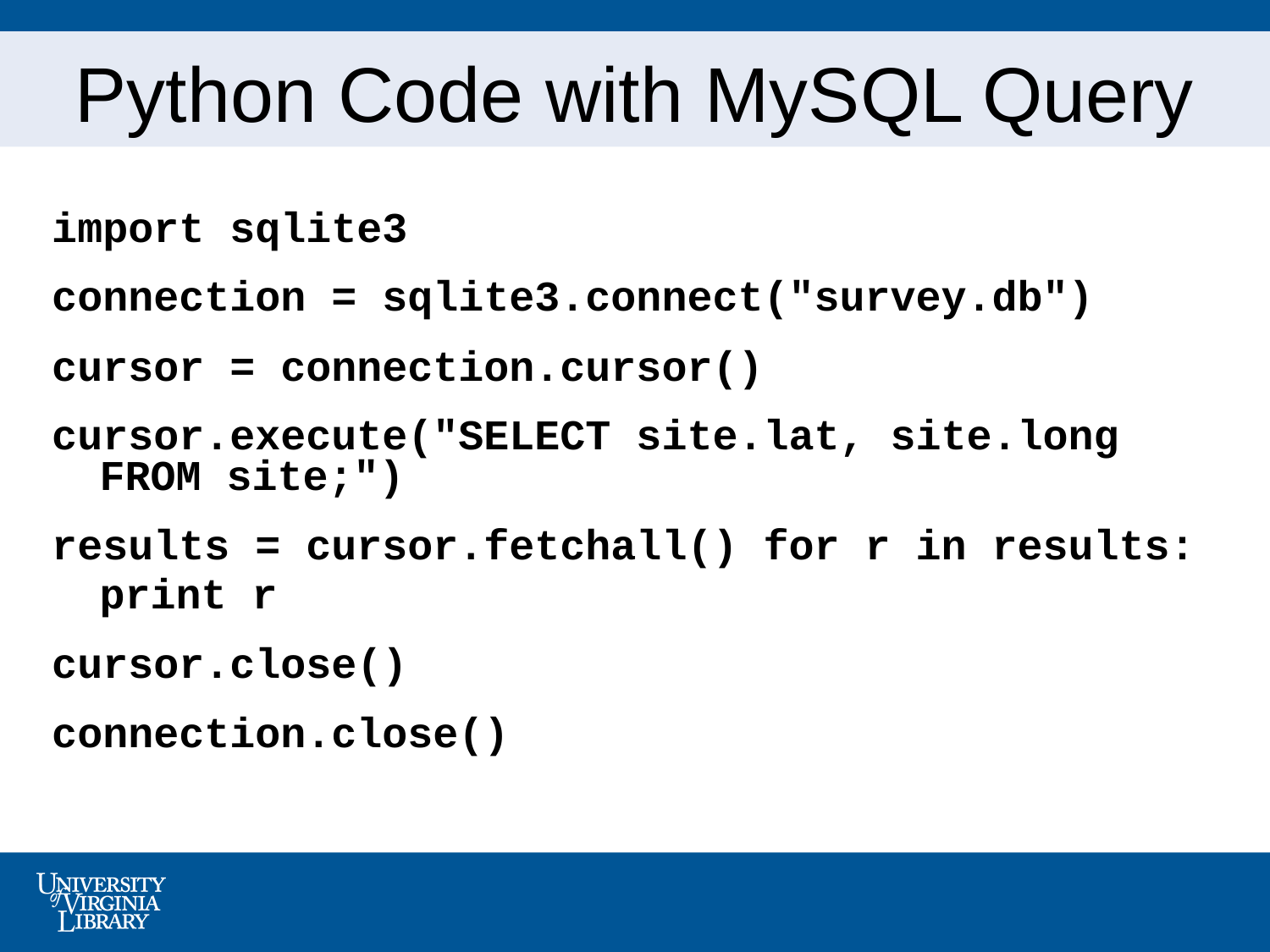

# Python Code with MySQL Query
import sqlite3

connection = sqlite3.connect("survey.db")

cursor = connection.cursor()

cursor.execute("SELECT site.lat, site.long FROM site;")

results = cursor.fetchall() for r in results:
	print r

cursor.close()

connection.close()